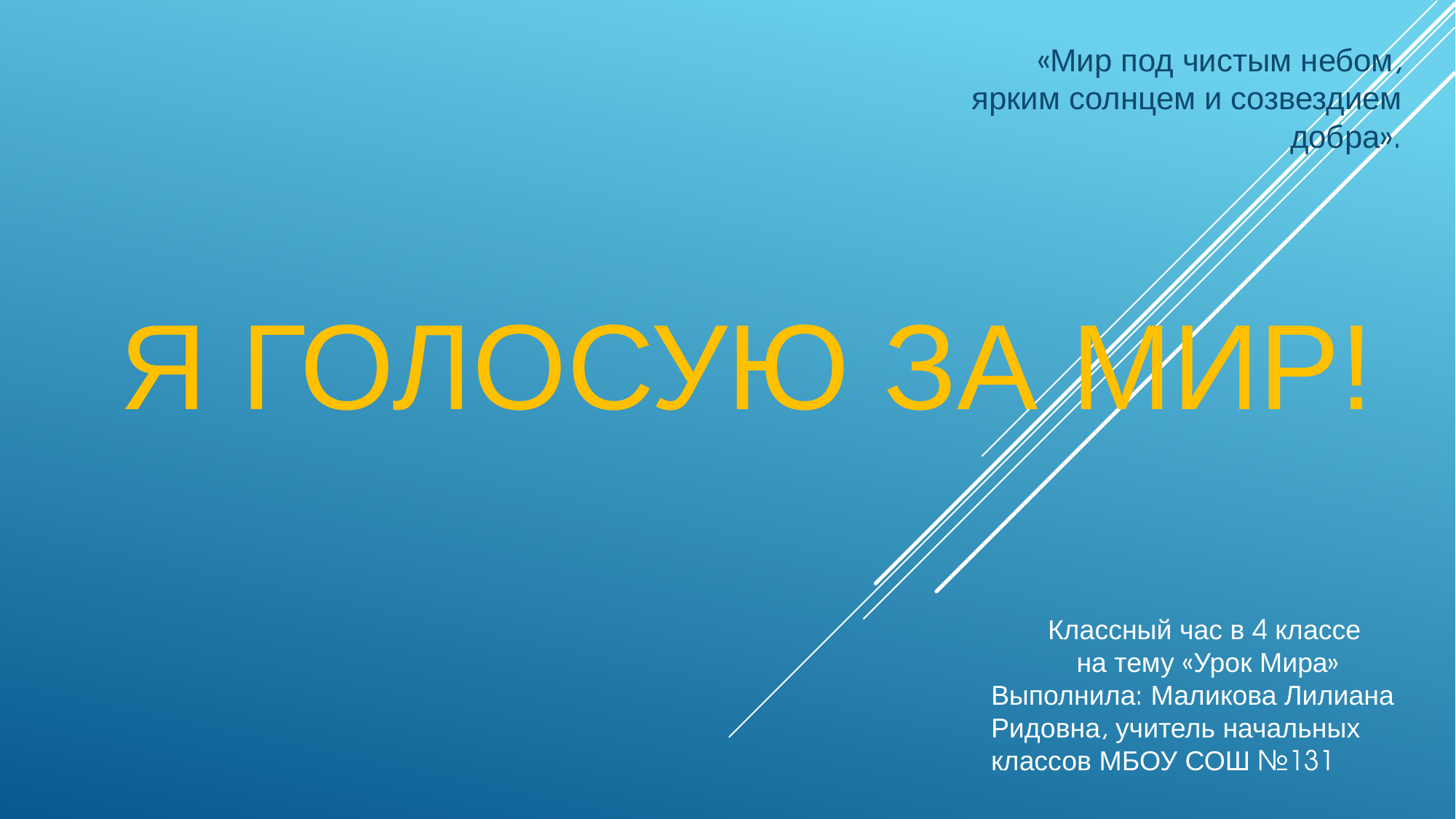

«Мир под чистым небом, ярким солнцем и созвездием добра».

# Я голосую за мир!
Классный час в 4 классе
на тему «Урок Мира»
Выполнила: Маликова Лилиана Ридовна, учитель начальных классов МБОУ СОШ №131